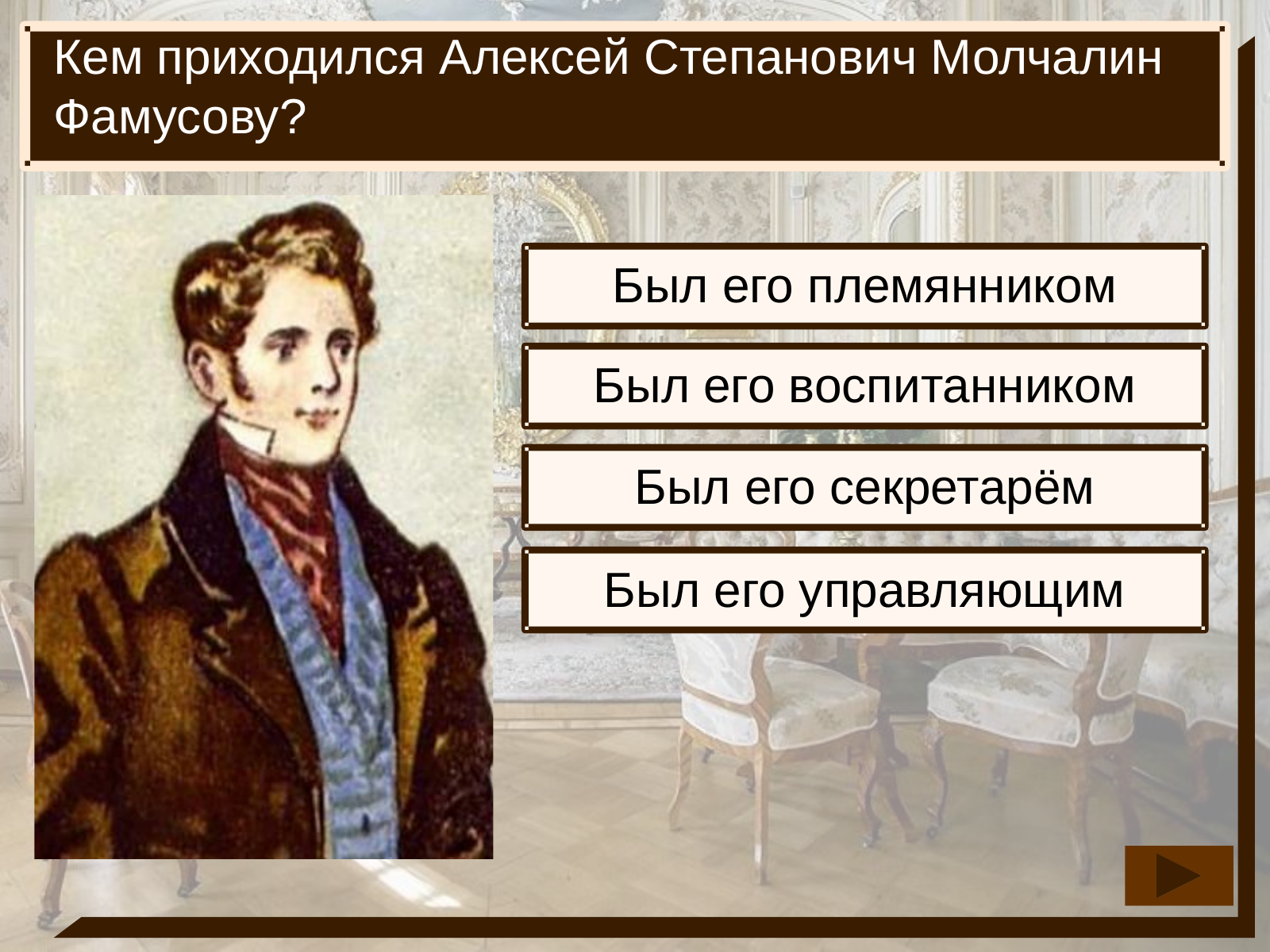

Кем приходился Алексей Степанович Молчалин
Фамусову?

Был его племянником

Был его воспитанником

Был его секретарём

Был его управляющим